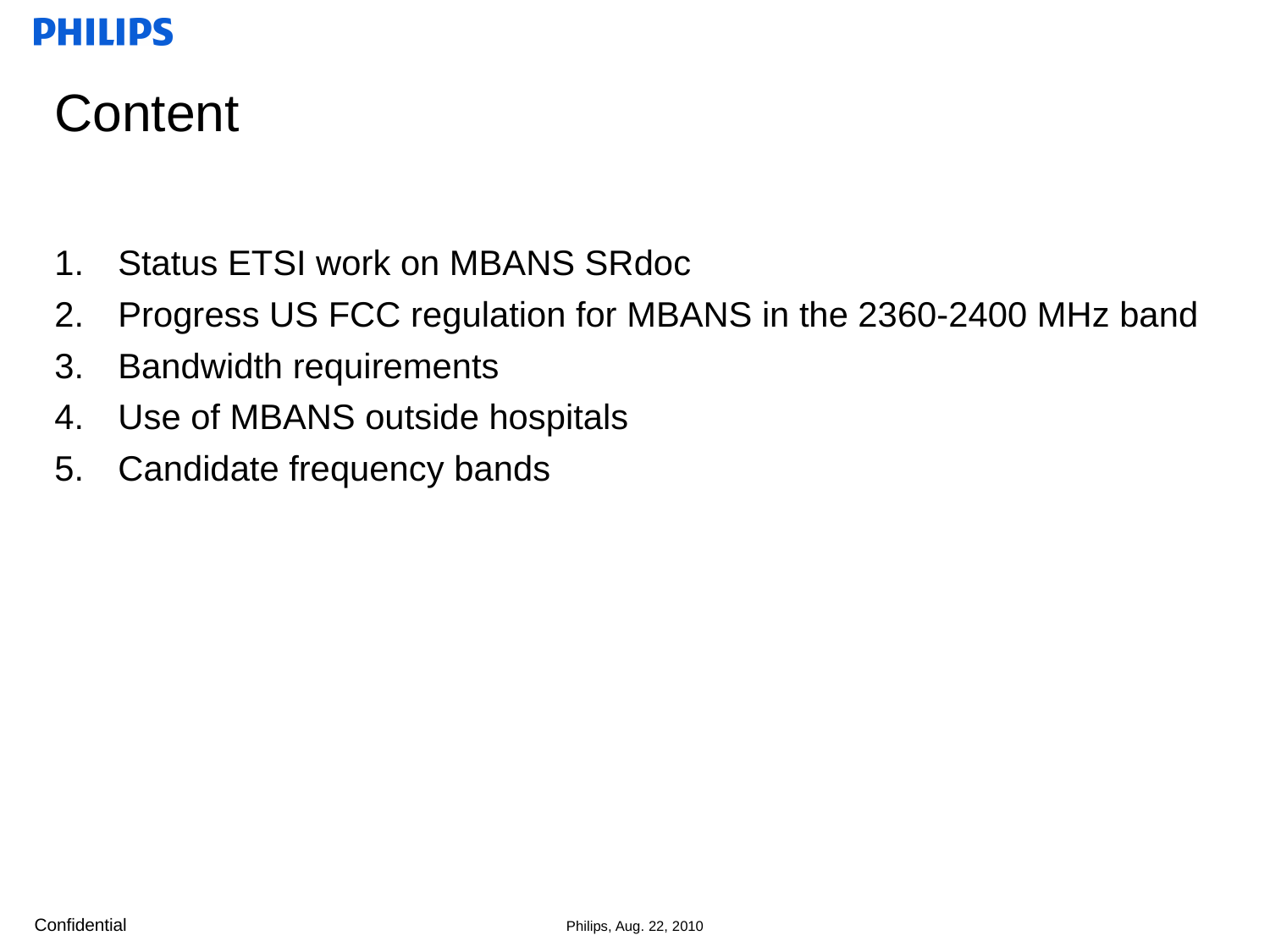

# Content
Status ETSI work on MBANS SRdoc
Progress US FCC regulation for MBANS in the 2360-2400 MHz band
Bandwidth requirements
Use of MBANS outside hospitals
Candidate frequency bands